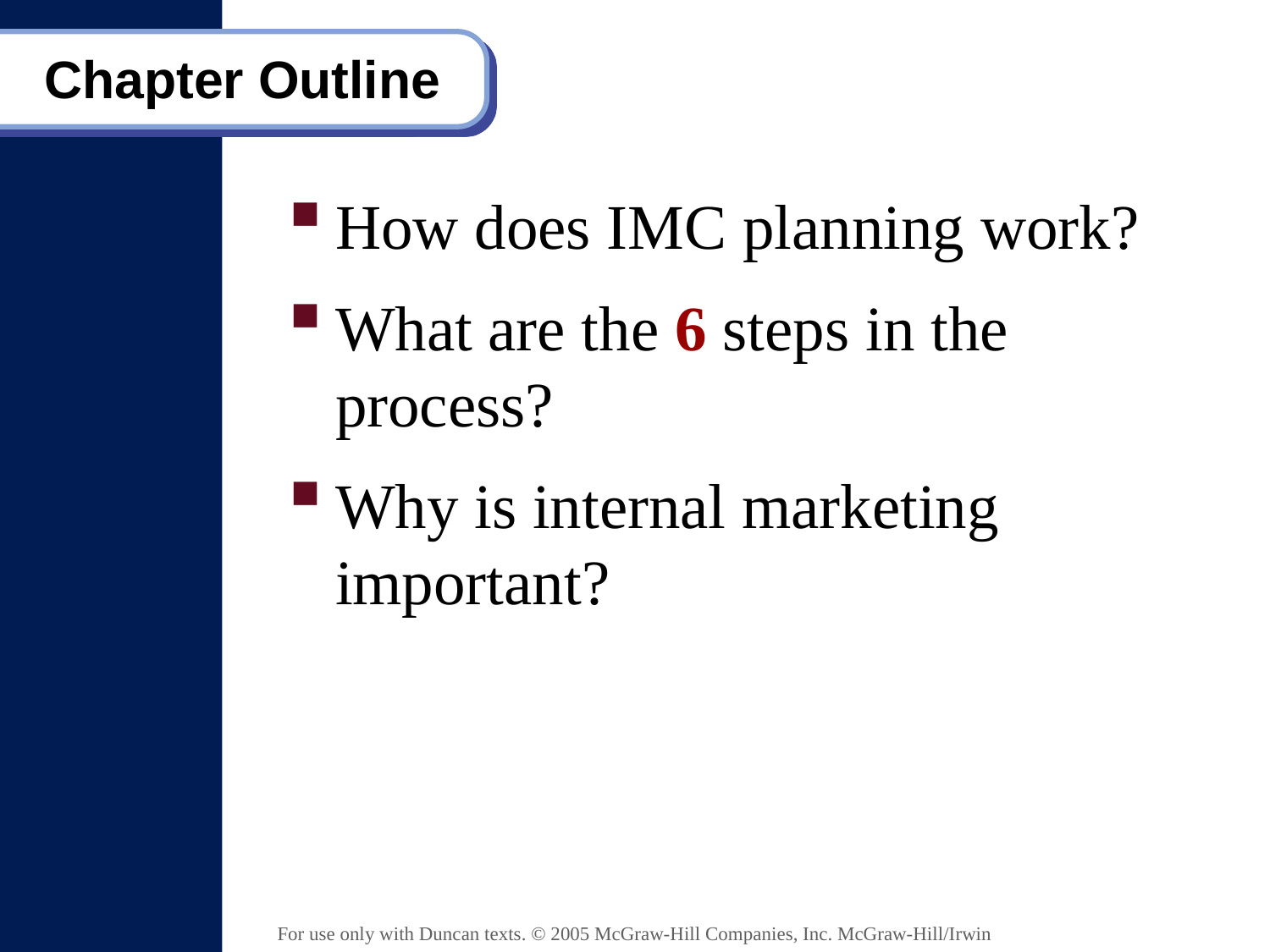

# Chapter Outline
How does IMC planning work?
What are the 6 steps in the process?
Why is internal marketing important?